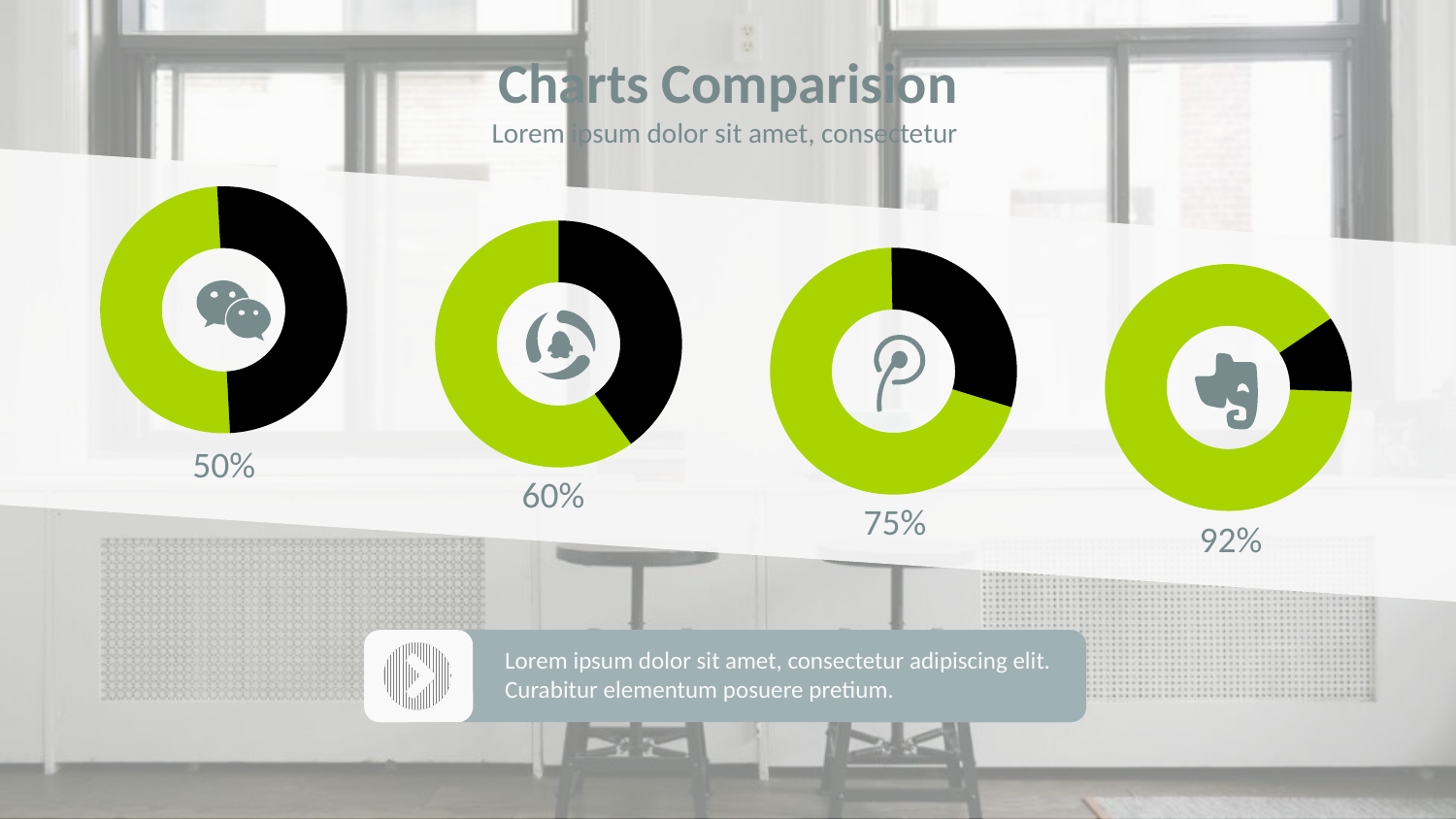

Charts Comparision
Lorem ipsum dolor sit amet, consectetur

### Chart

| Category |  |
|---|---|

### Chart

| Category |  |
|---|---|

### Chart

| Category |  |
|---|---|

### Chart

| Category |  |
|---|---|

50%
60%
75%
92%
Lorem ipsum dolor sit amet, consectetur adipiscing elit. Curabitur elementum posuere pretium.